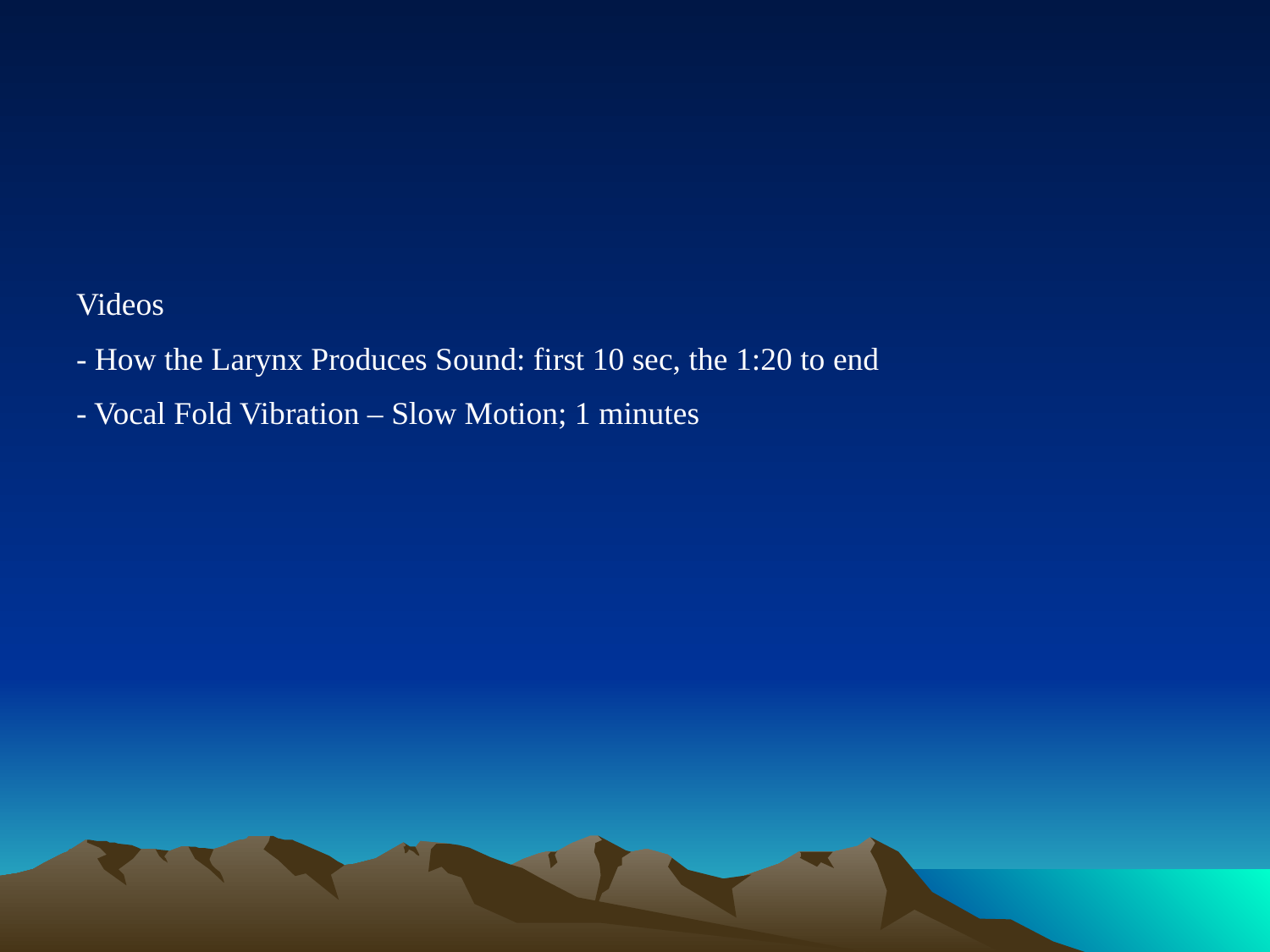

#

Videos
- How the Larynx Produces Sound: first 10 sec, the 1:20 to end
- Vocal Fold Vibration – Slow Motion; 1 minutes